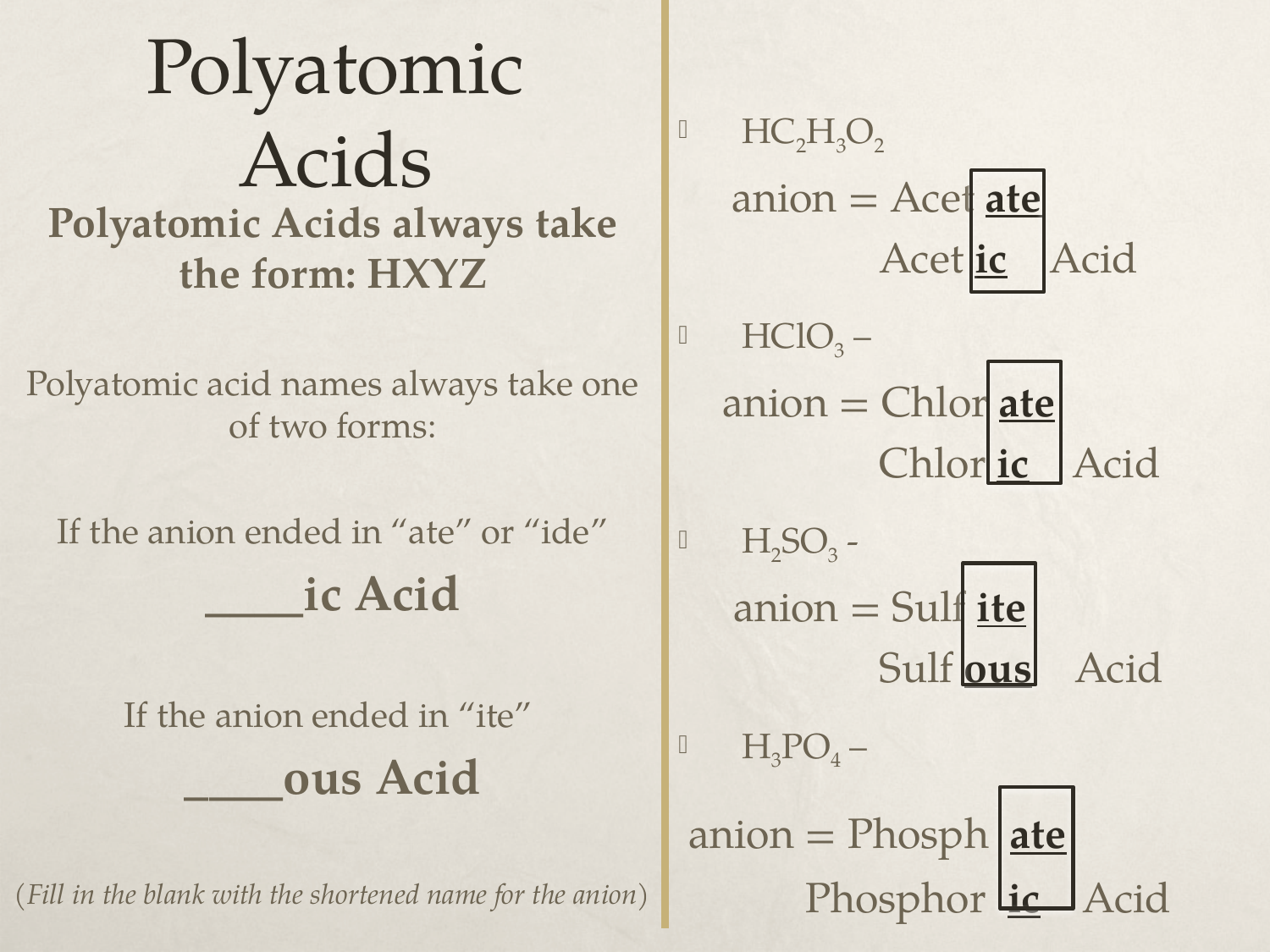

# Polyatomic Acids
HC2H3O2
      anion = Acet ate
	       Acet ic    Acid
HClO3 –
     anion = Chlor ate
	       Chlor ic    Acid
H2SO3 -
      anion = Sulf ite
	       Sulf ous    Acid
H3PO4 –
 anion = Phosph  ate
	Phosphor  ic    Acid

Polyatomic Acids always take the form: HXYZ

Polyatomic acid names always take one of two forms:

If the anion ended in “ate” or “ide”
____ic Acid

If the anion ended in “ite”
____ous Acid

(Fill in the blank with the shortened name for the anion)